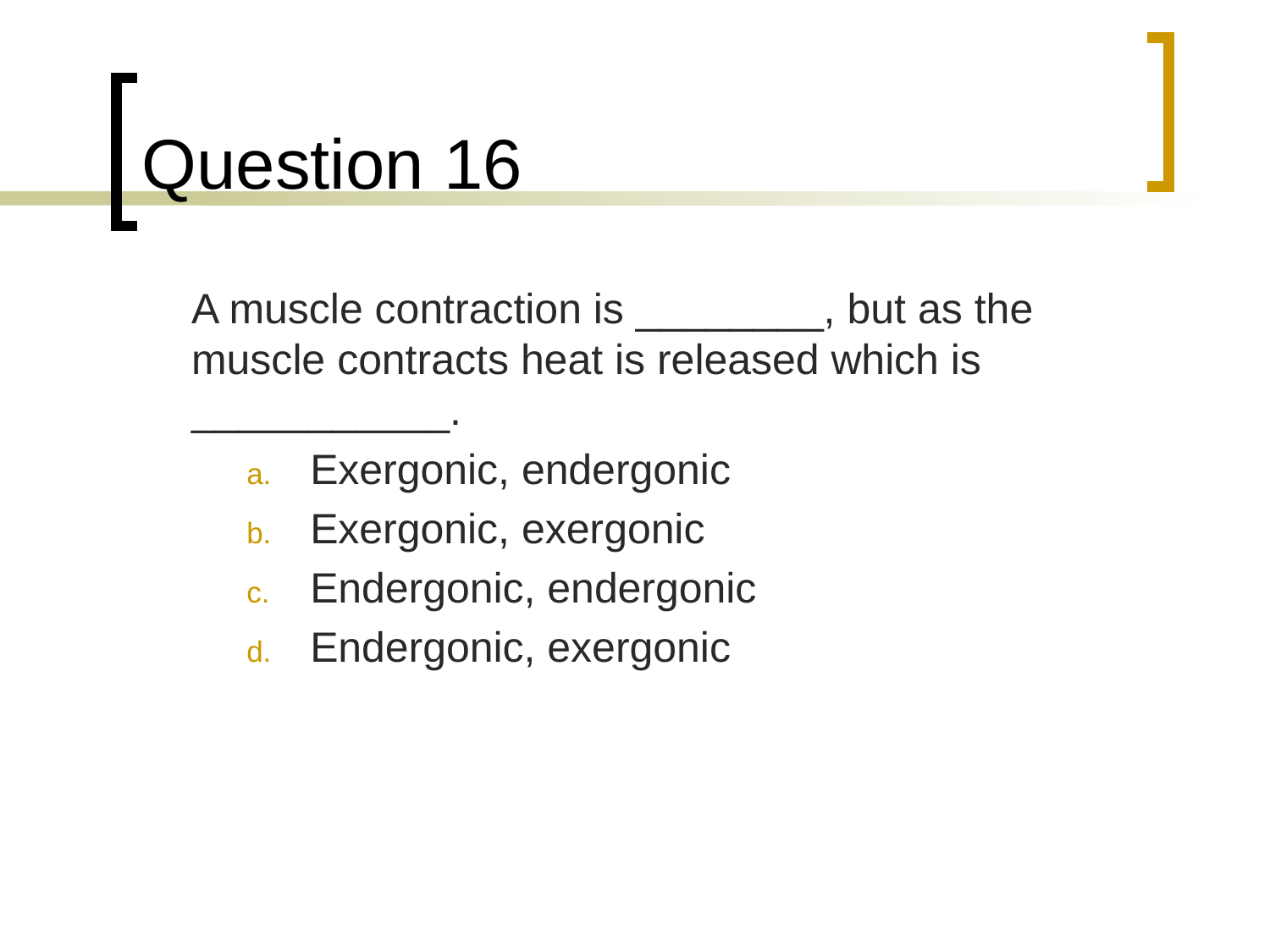

# Question 16
	A muscle contraction is ________, but as the muscle contracts heat is released which is ___________.
Exergonic, endergonic
Exergonic, exergonic
Endergonic, endergonic
Endergonic, exergonic